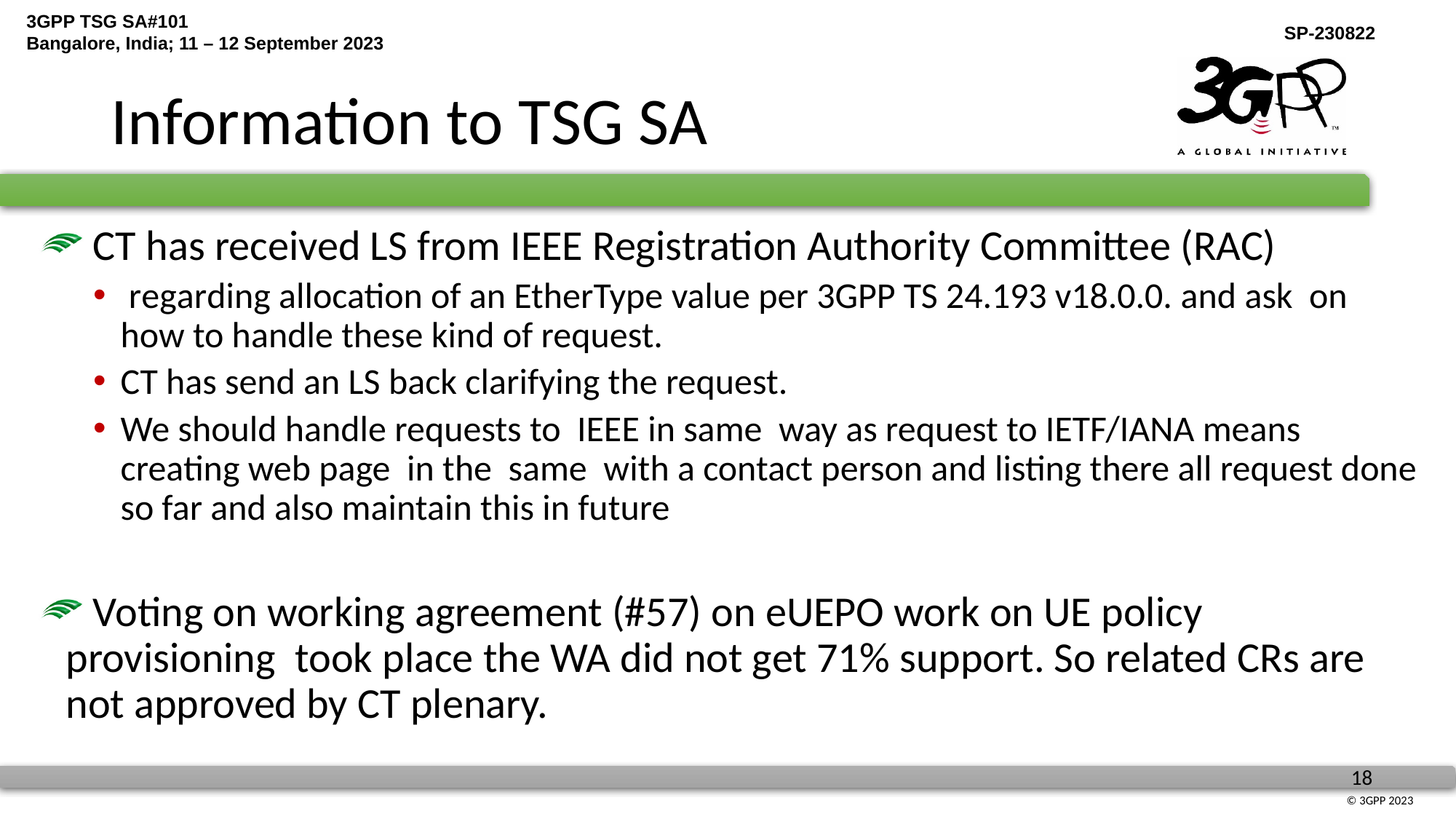

# Information to TSG SA
 CT has received LS from IEEE Registration Authority Committee (RAC)
 regarding allocation of an EtherType value per 3GPP TS 24.193 v18.0.0. and ask  on how to handle these kind of request.
CT has send an LS back clarifying the request.
We should handle requests to  IEEE in same  way as request to IETF/IANA means  creating web page  in the  same  with a contact person and listing there all request done so far and also maintain this in future

 Voting on working agreement (#57) on eUEPO work on UE policy provisioning  took place the WA did not get 71% support. So related CRs are not approved by CT plenary.